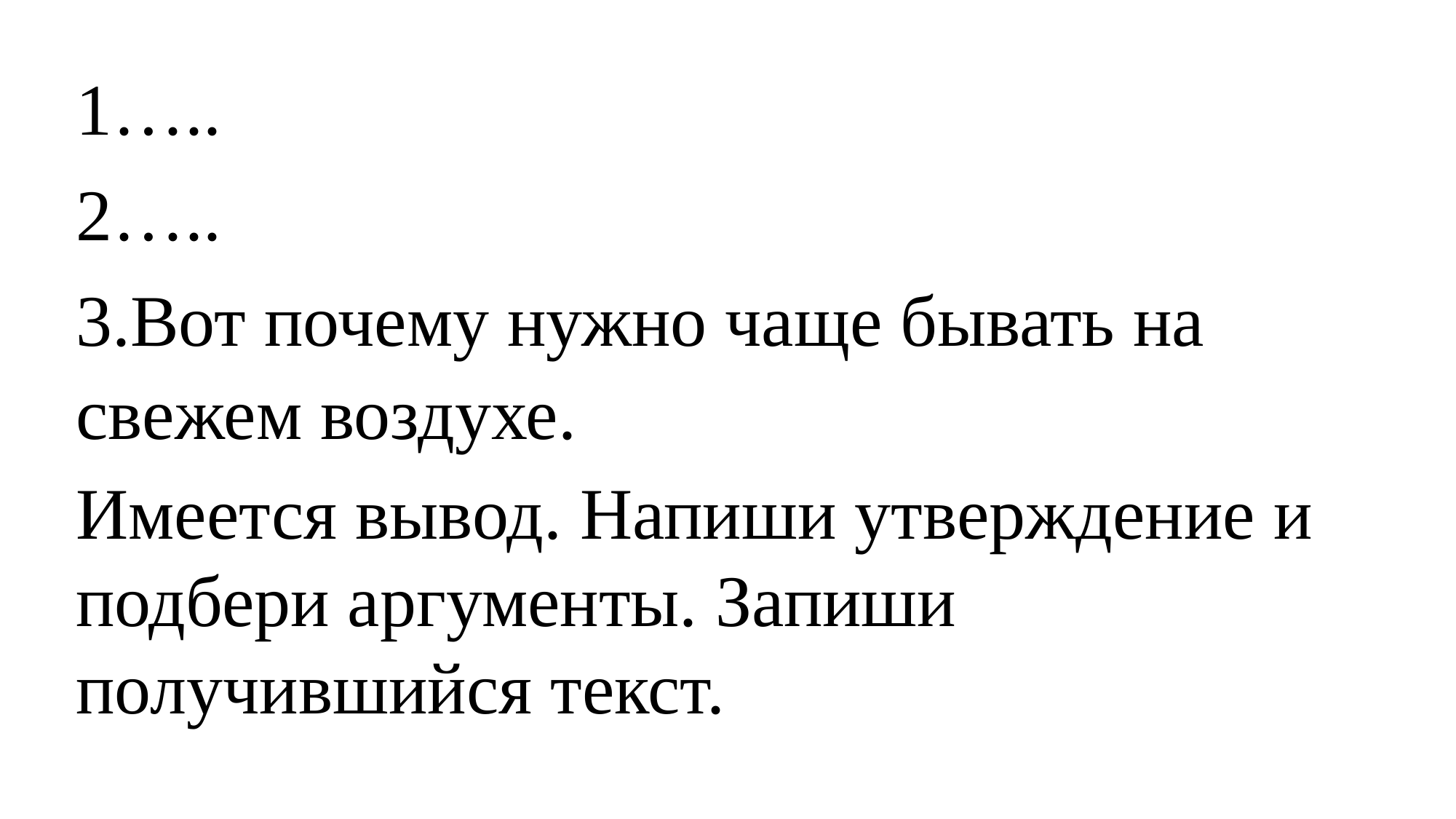

1…..
2…..
3.Вот почему нужно чаще бывать на свежем воздухе.
Имеется вывод. Напиши утверждение и подбери аргументы. Запиши получившийся текст.